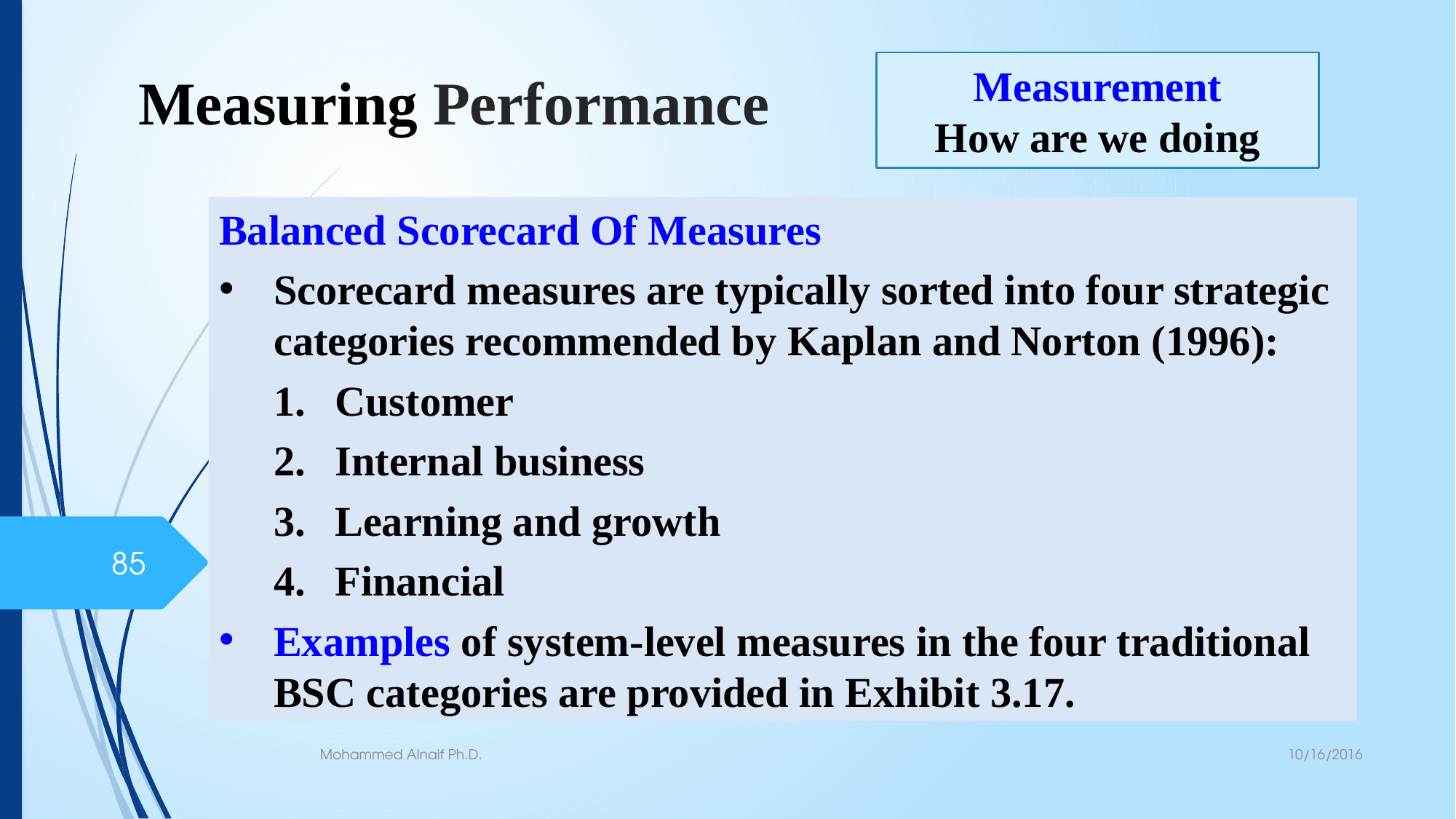

# Measuring Performance
Measurement
How are we doing

Balanced Scorecard Of Measures
Scorecard measures are typically sorted into four strategic categories recommended by Kaplan and Norton (1996):
Customer
Internal business
Learning and growth
Financial
Examples of system-level measures in the four traditional BSC categories are provided in Exhibit 3.17.
85
10/16/2016
Mohammed Alnaif Ph.D.